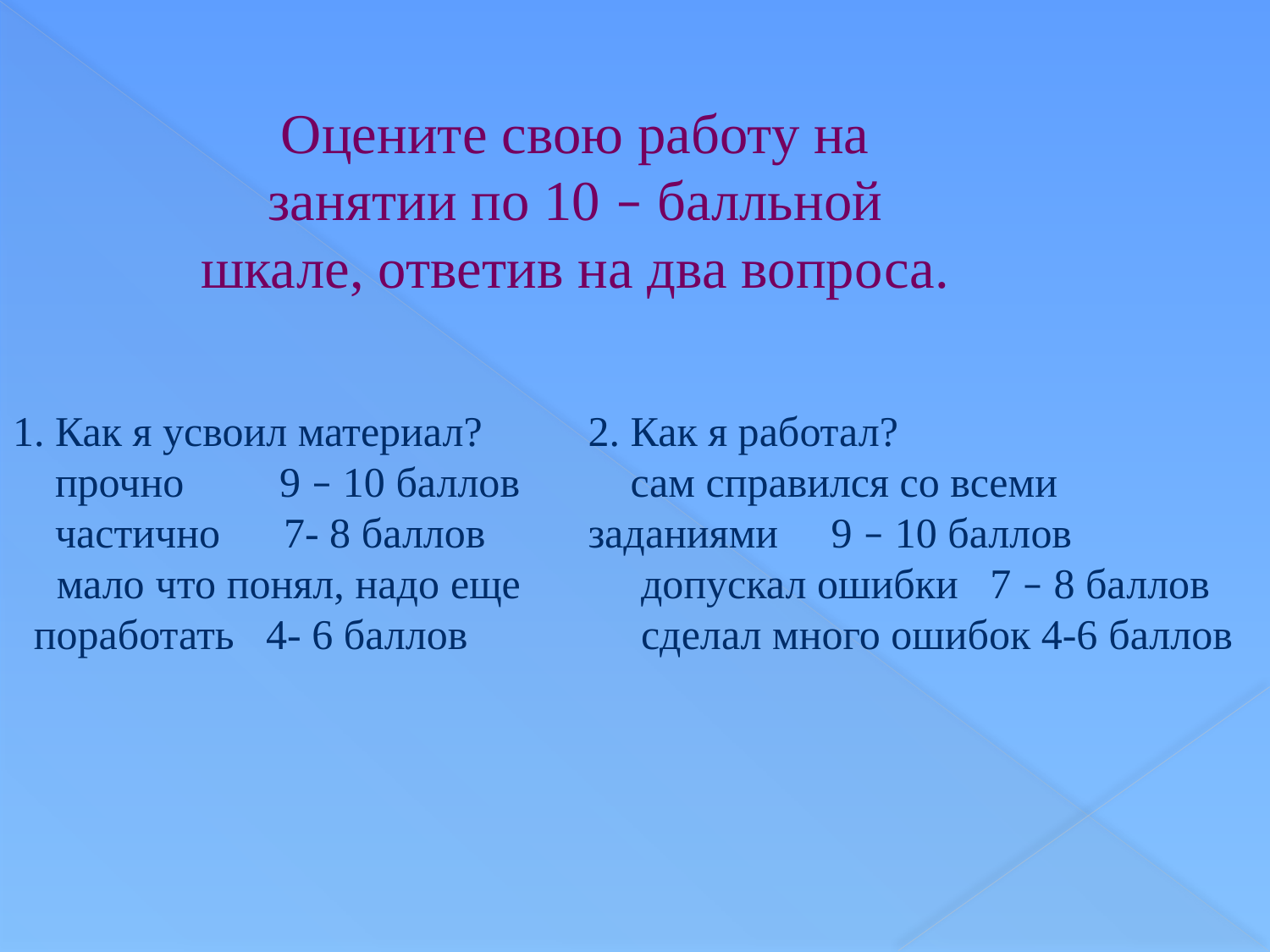

Оцените свою работу на занятии по 10 – балльной шкале, ответив на два вопроса.
1. Как я усвоил материал?
    прочно         9 – 10 баллов
    частично      7- 8 баллов
    мало что понял, надо еще     поработать   4- 6 баллов
2. Как я работал?
    сам справился со всеми заданиями     9 – 10 баллов
     допускал ошибки   7 – 8 баллов
     сделал много ошибок 4-6 баллов